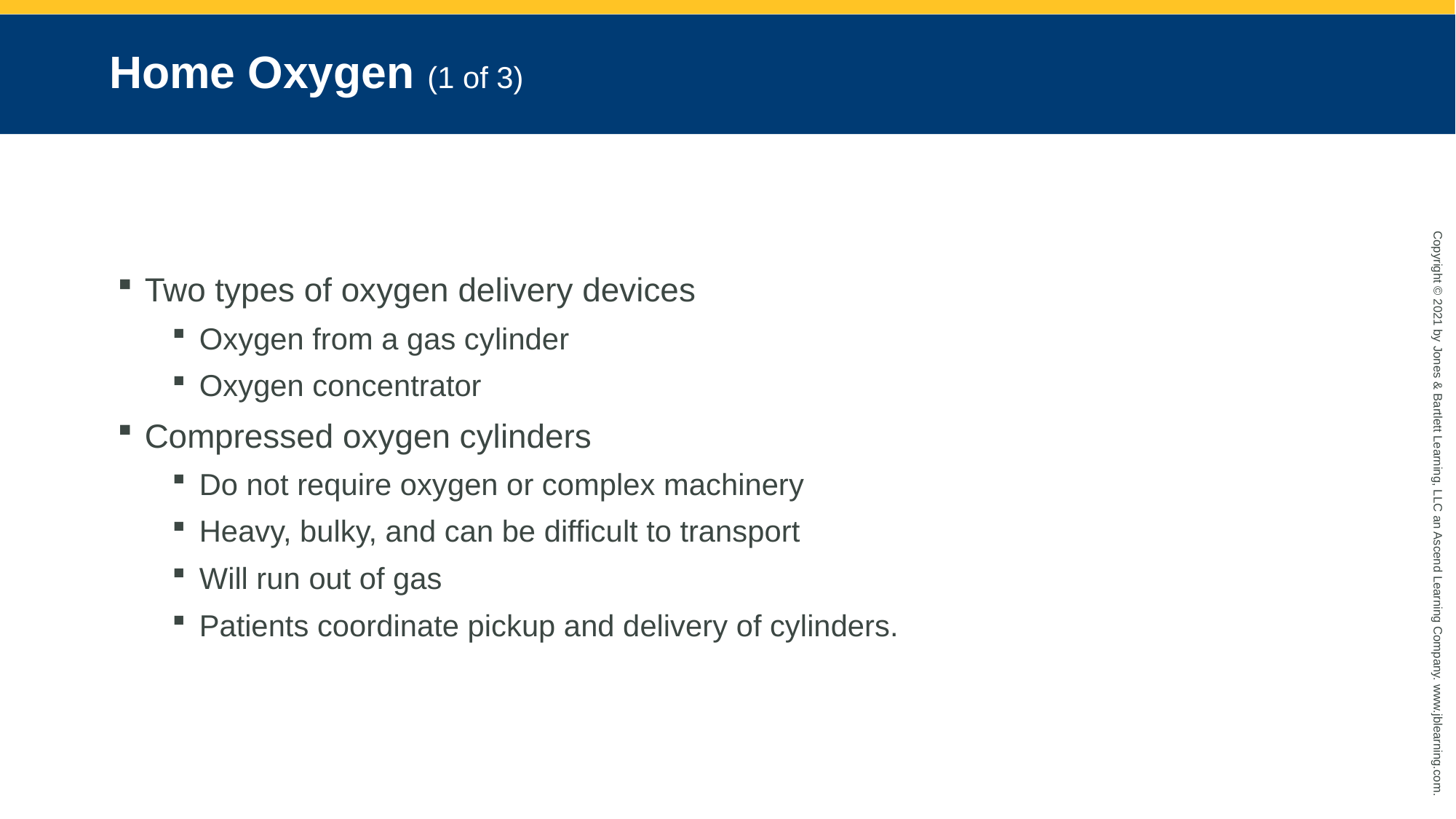

# Home Oxygen (1 of 3)
Two types of oxygen delivery devices
Oxygen from a gas cylinder
Oxygen concentrator
Compressed oxygen cylinders
Do not require oxygen or complex machinery
Heavy, bulky, and can be difficult to transport
Will run out of gas
Patients coordinate pickup and delivery of cylinders.